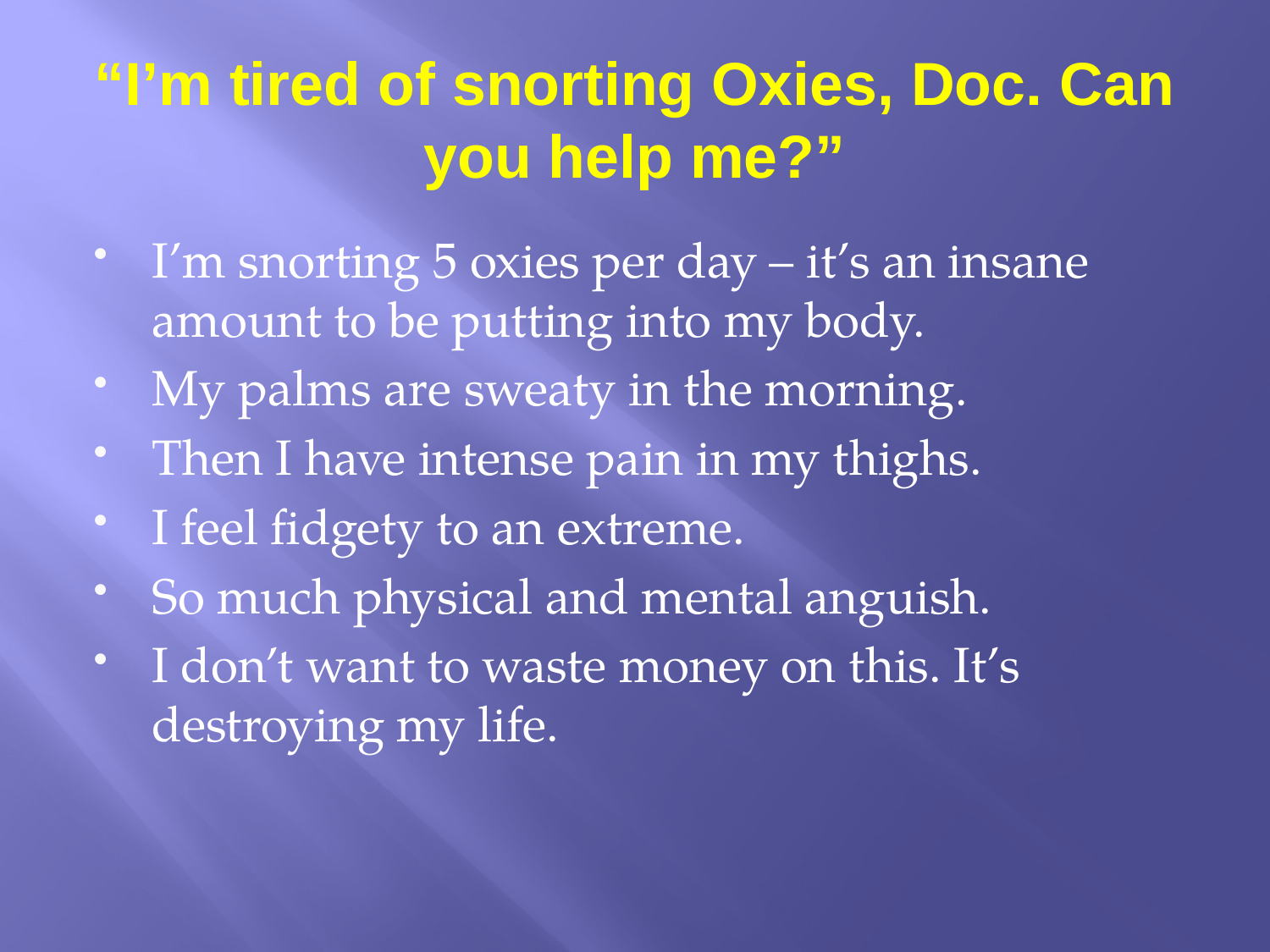

# “I’m tired of snorting Oxies, Doc. Can you help me?”
I’m snorting 5 oxies per day – it’s an insane amount to be putting into my body.
My palms are sweaty in the morning.
Then I have intense pain in my thighs.
I feel fidgety to an extreme.
So much physical and mental anguish.
I don’t want to waste money on this. It’s destroying my life.